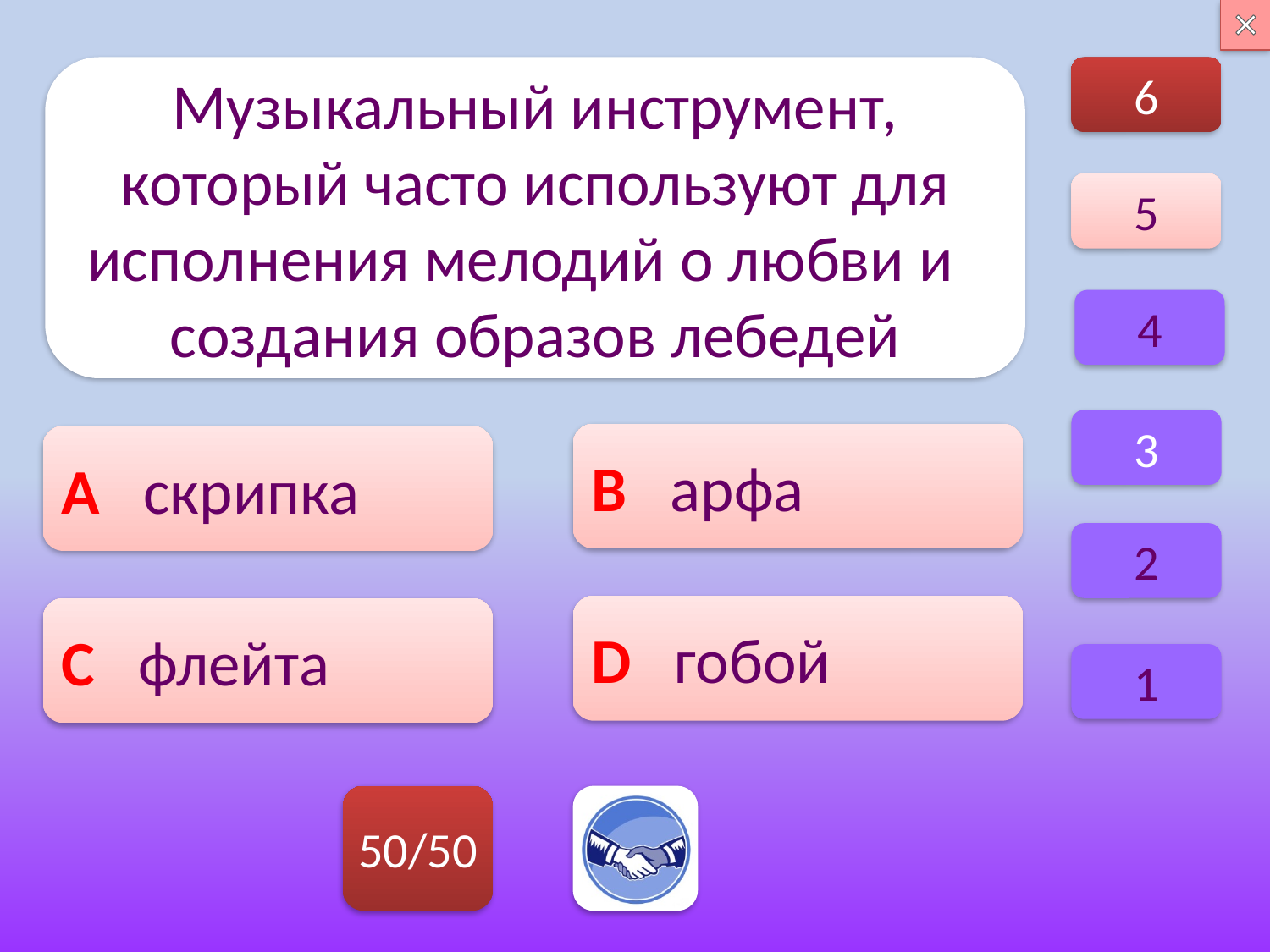

6
Музыкальный инструмент, который часто используют для исполнения мелодий о любви и   создания образов лебедей
5
4
3
В   арфа
А   скрипка
2
D   гобой
C   флейта
1
50/50